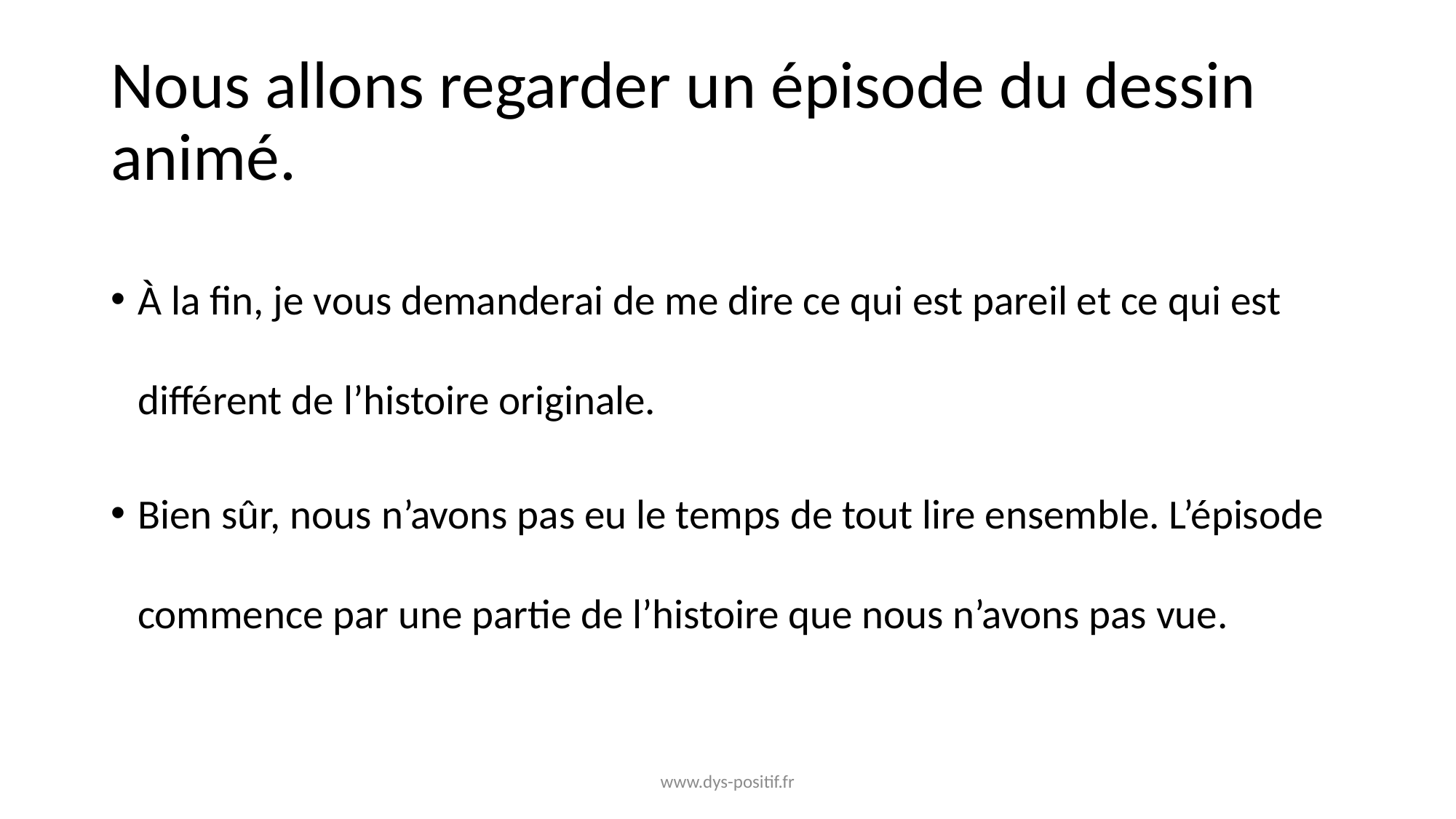

# Nous allons regarder un épisode du dessin animé.
À la fin, je vous demanderai de me dire ce qui est pareil et ce qui est différent de l’histoire originale.
Bien sûr, nous n’avons pas eu le temps de tout lire ensemble. L’épisode commence par une partie de l’histoire que nous n’avons pas vue.
www.dys-positif.fr